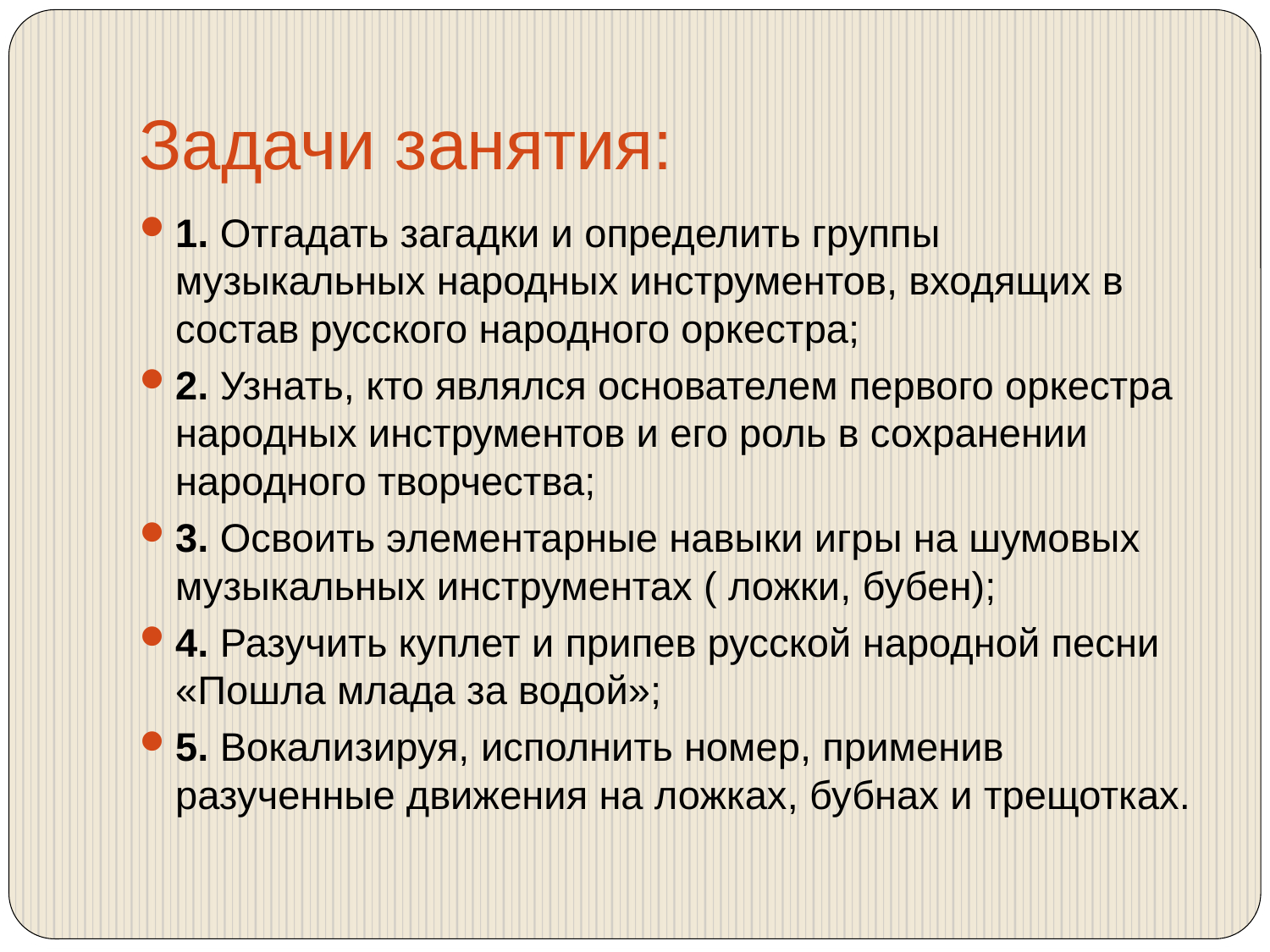

# Задачи занятия:
1. Отгадать загадки и определить группы музыкальных народных инструментов, входящих в состав русского народного оркестра;
2. Узнать, кто являлся основателем первого оркестра народных инструментов и его роль в сохранении народного творчества;
3. Освоить элементарные навыки игры на шумовых музыкальных инструментах ( ложки, бубен);
4. Разучить куплет и припев русской народной песни  «Пошла млада за водой»;
5. Вокализируя, исполнить номер, применив разученные движения на ложках, бубнах и трещотках.